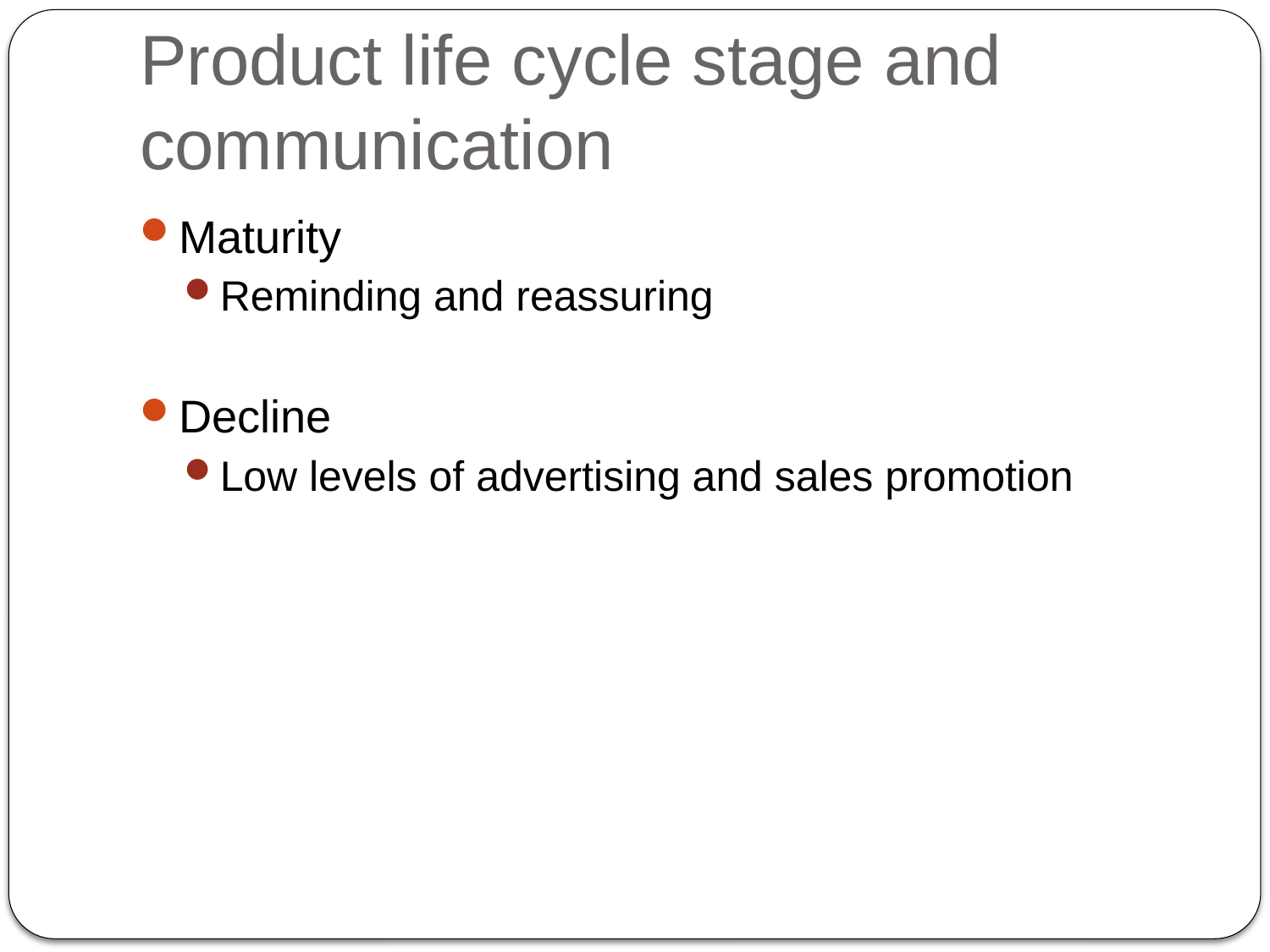

# Product life cycle stage and communication
Maturity
Reminding and reassuring

Decline
Low levels of advertising and sales promotion